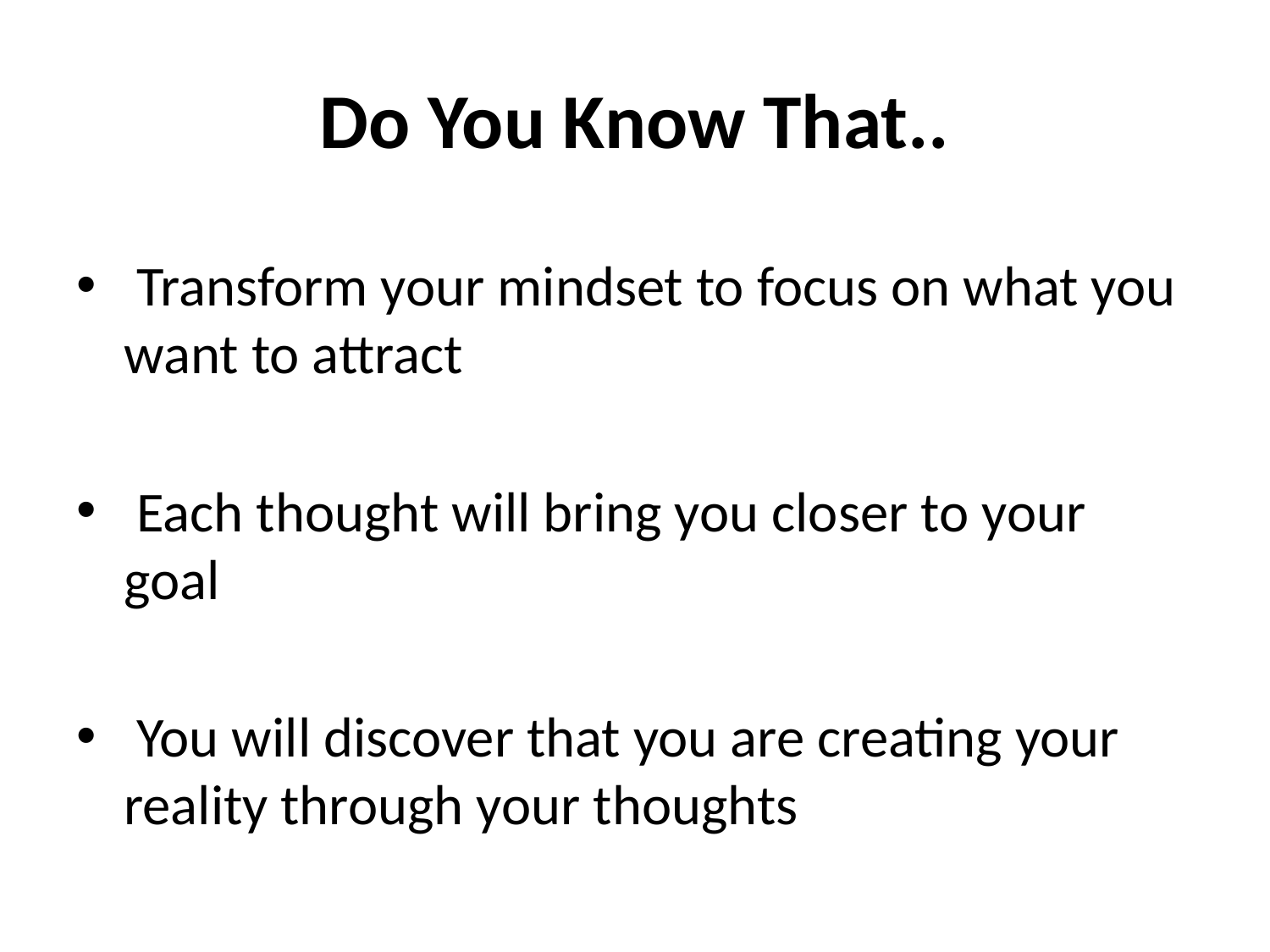

# Do You Know That..
 Transform your mindset to focus on what you want to attract

 Each thought will bring you closer to your goal

 You will discover that you are creating your reality through your thoughts